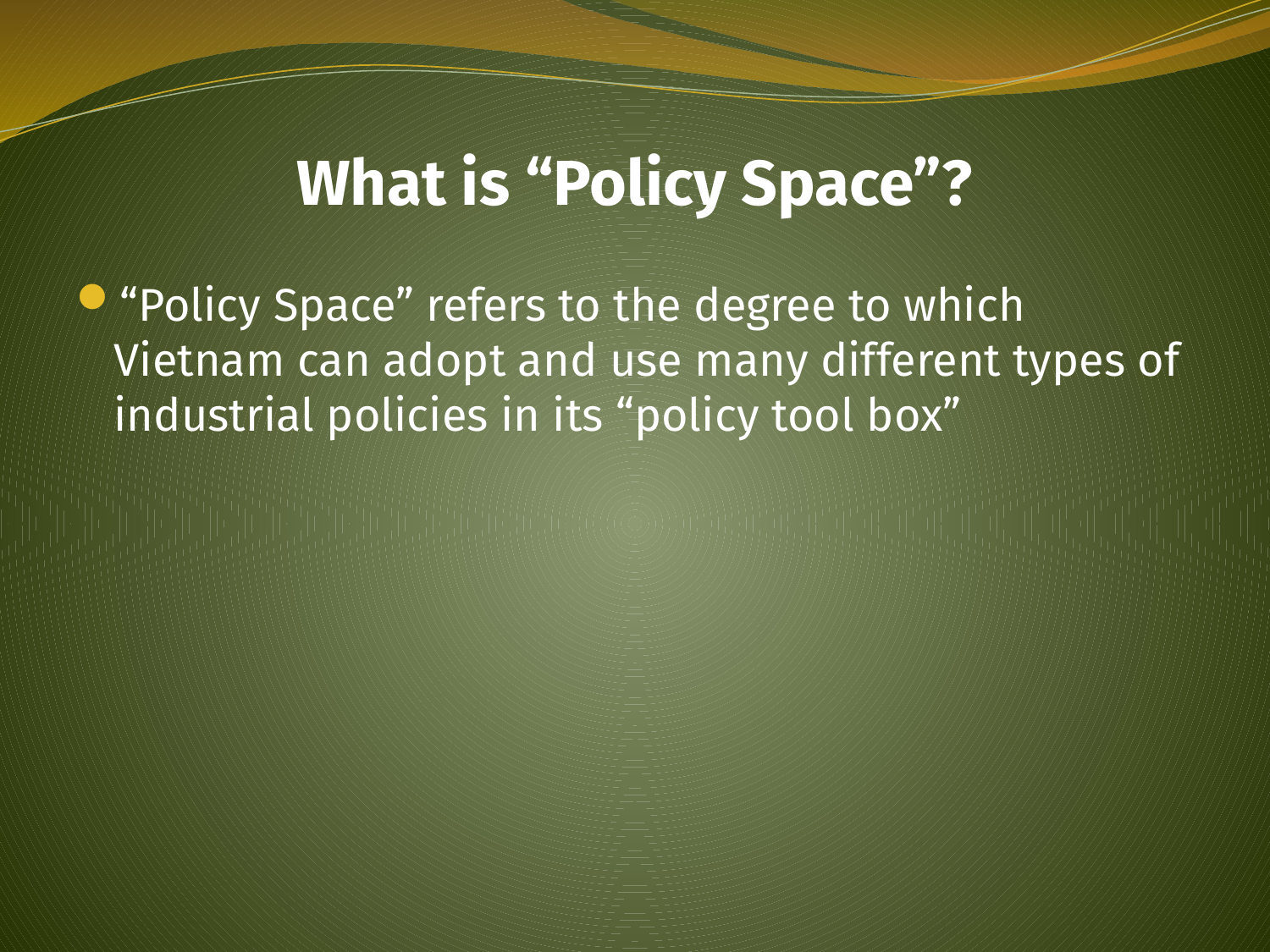

# What is “Policy Space”?
“Policy Space” refers to the degree to which Vietnam can adopt and use many different types of industrial policies in its “policy tool box”